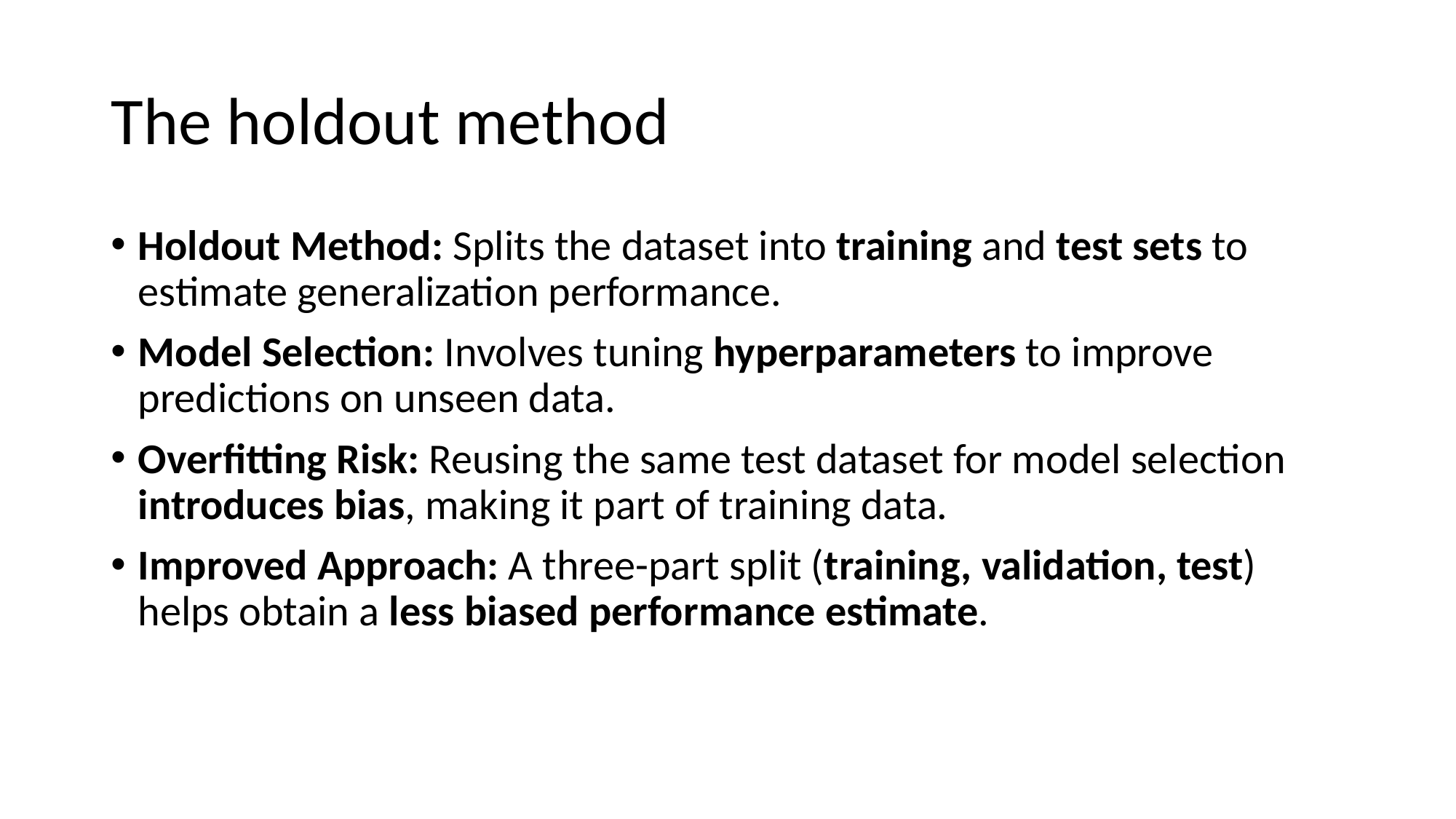

# The holdout method
Holdout Method: Splits the dataset into training and test sets to estimate generalization performance.
Model Selection: Involves tuning hyperparameters to improve predictions on unseen data.
Overfitting Risk: Reusing the same test dataset for model selection introduces bias, making it part of training data.
Improved Approach: A three-part split (training, validation, test) helps obtain a less biased performance estimate.